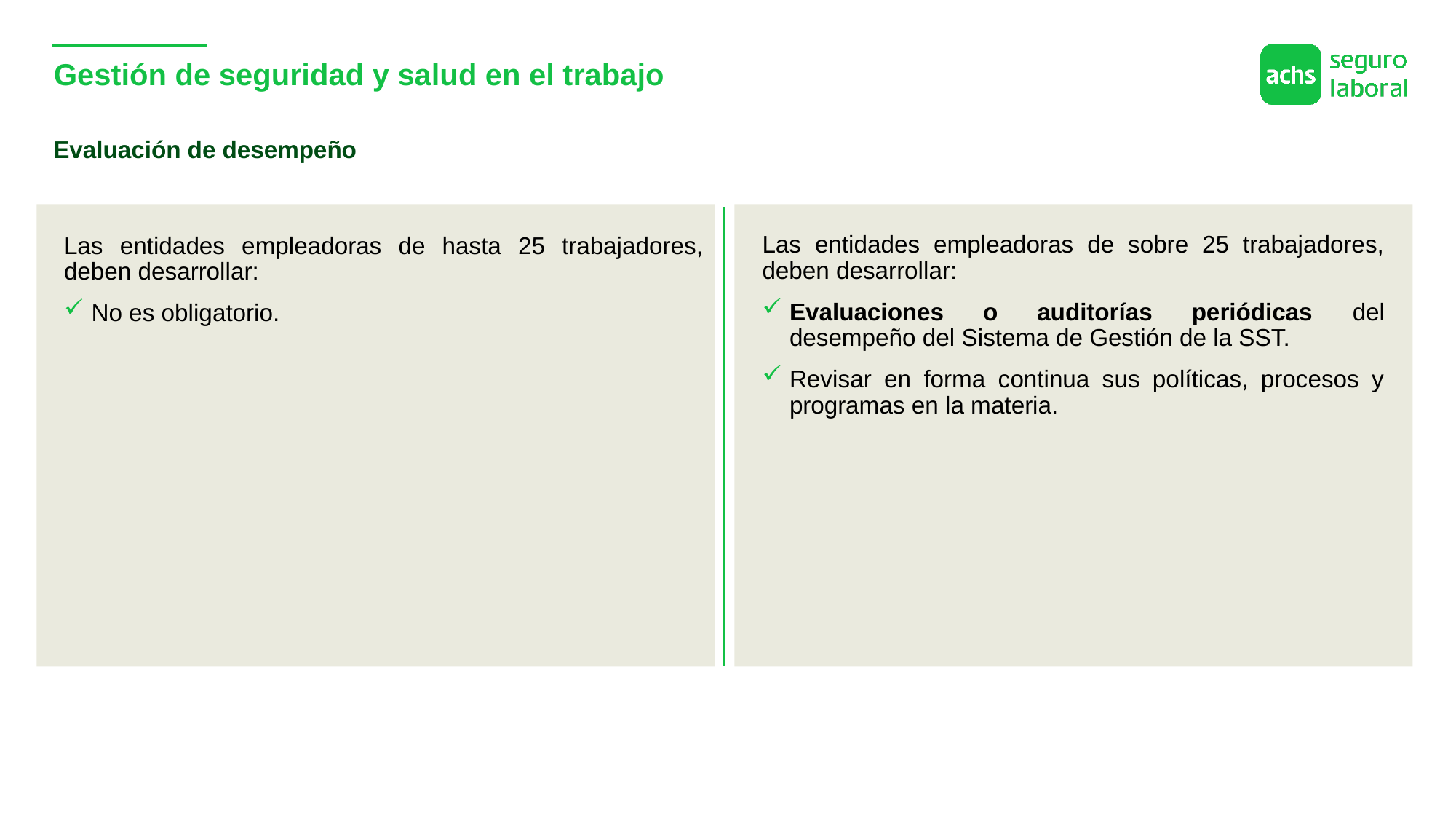

# Gestión de seguridad y salud en el trabajo
Evaluación de desempeño

Las entidades empleadoras de sobre 25 trabajadores, deben desarrollar:
Evaluaciones o auditorías periódicas del desempeño del Sistema de Gestión de la SST.
Revisar en forma continua sus políticas, procesos y programas en la materia.
Las entidades empleadoras de hasta 25 trabajadores, deben desarrollar:
No es obligatorio.